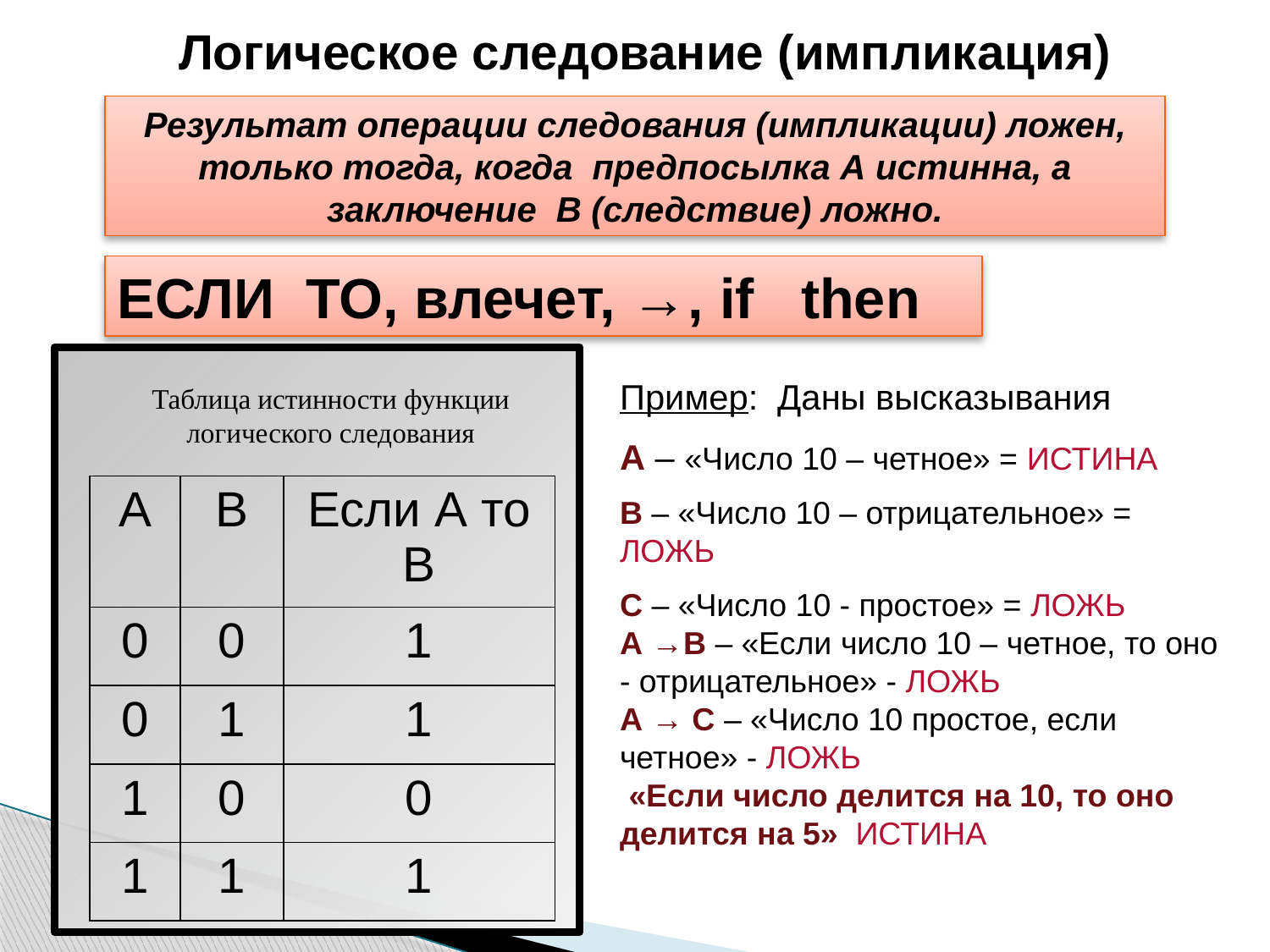

Логическое следование (импликация)
Результат операции следования (импликации) ложен, только тогда, когда  предпосылка А истинна, а заключение  В (следствие) ложно.
ЕСЛИ  ТО, влечет, →, if   then

Пример:  Даны высказывания
А – «Число 10 – четное» = ИСТИНА
В – «Число 10 – отрицательное» = ЛОЖЬ
С – «Число 10 - простое» = ЛОЖЬ
А →В – «Если число 10 – четное, то оно - отрицательное» - ЛОЖЬ
А → С – «Число 10 простое, если четное» - ЛОЖЬ
 «Если число делится на 10, то оно делится на 5»  ИСТИНА
Таблица истинности функции логического следования
| A | B | Если A то B |
| --- | --- | --- |
| 0 | 0 | 1 |
| 0 | 1 | 1 |
| 1 | 0 | 0 |
| 1 | 1 | 1 |